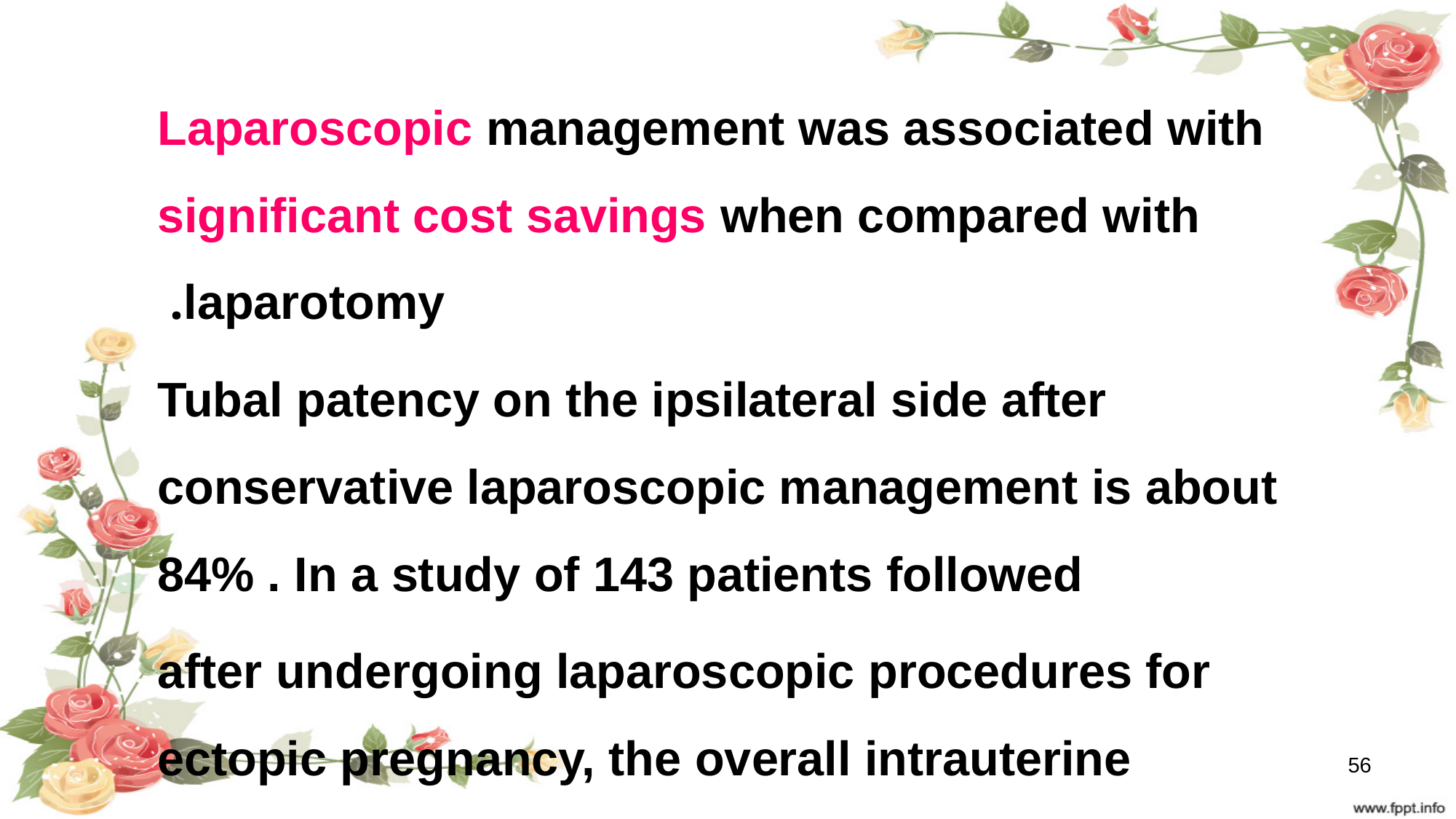

Laparoscopic management was associated with significant cost savings when compared with laparotomy.
Tubal patency on the ipsilateral side after conservative laparoscopic management is about 84% . In a study of 143 patients followed
after undergoing laparoscopic procedures for ectopic pregnancy, the overall intrauterine pregnancy rates after laparoscopic salpingostomy (60%) and laparoscopic salpingectomy (54%) were not significantly  different

56